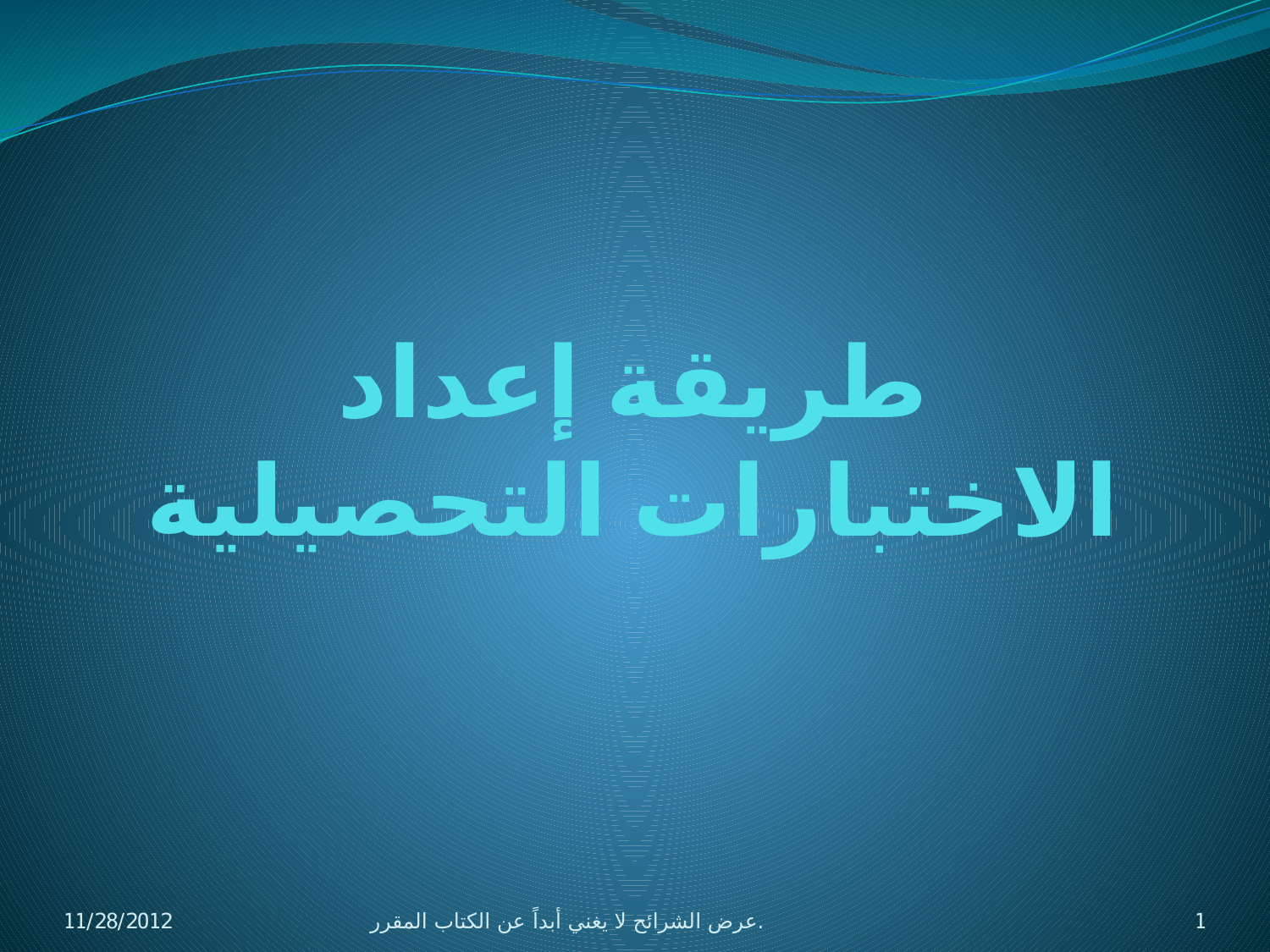

# طريقة إعداد الاختبارات التحصيلية
11/28/2012
عرض الشرائح لا يغني أبداً عن الكتاب المقرر.
1